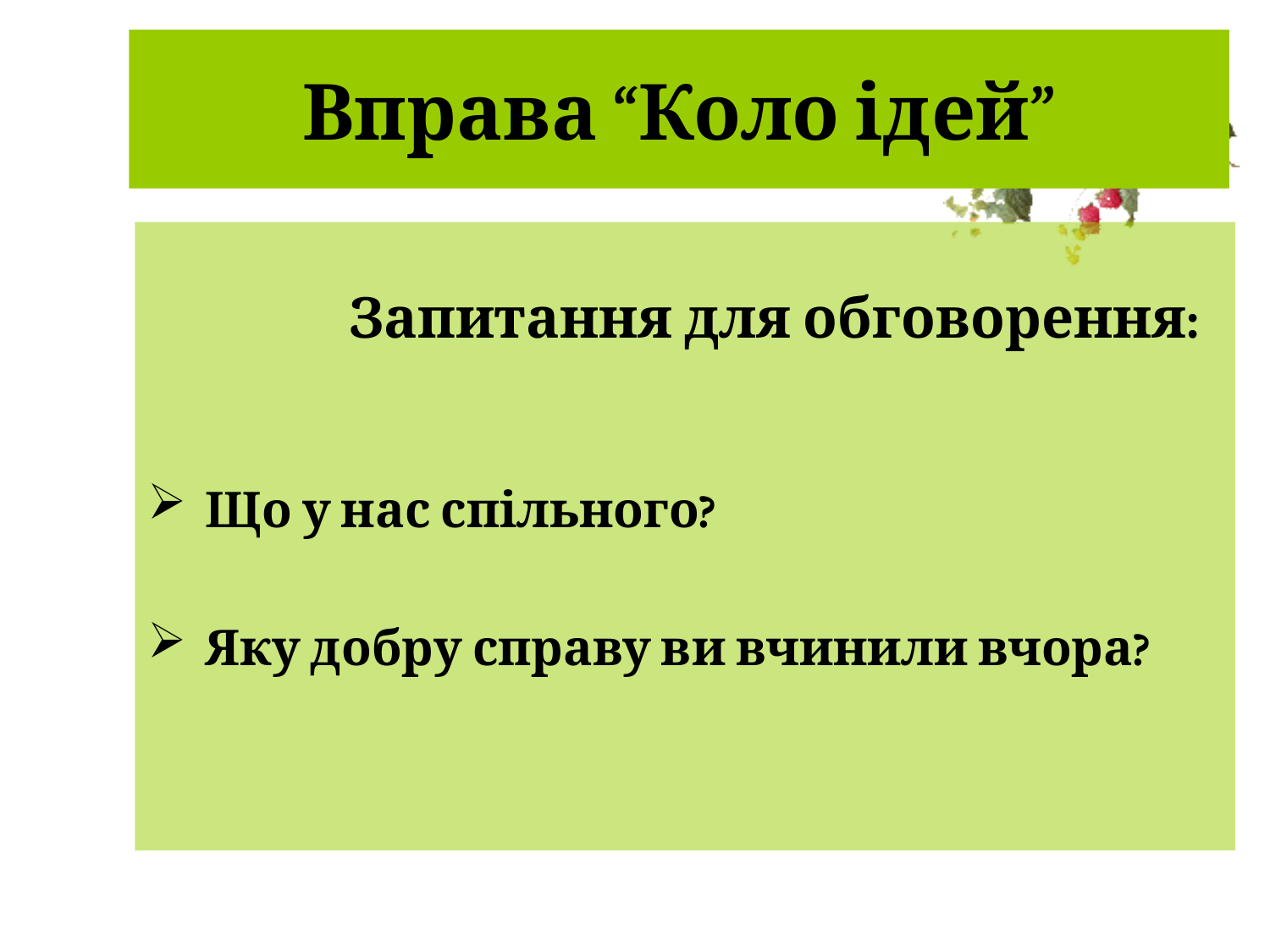

Запитання для обговорення:

 Що у нас спільного?

 Яку добру справу ви вчинили вчора?

Вправа “Коло ідей”